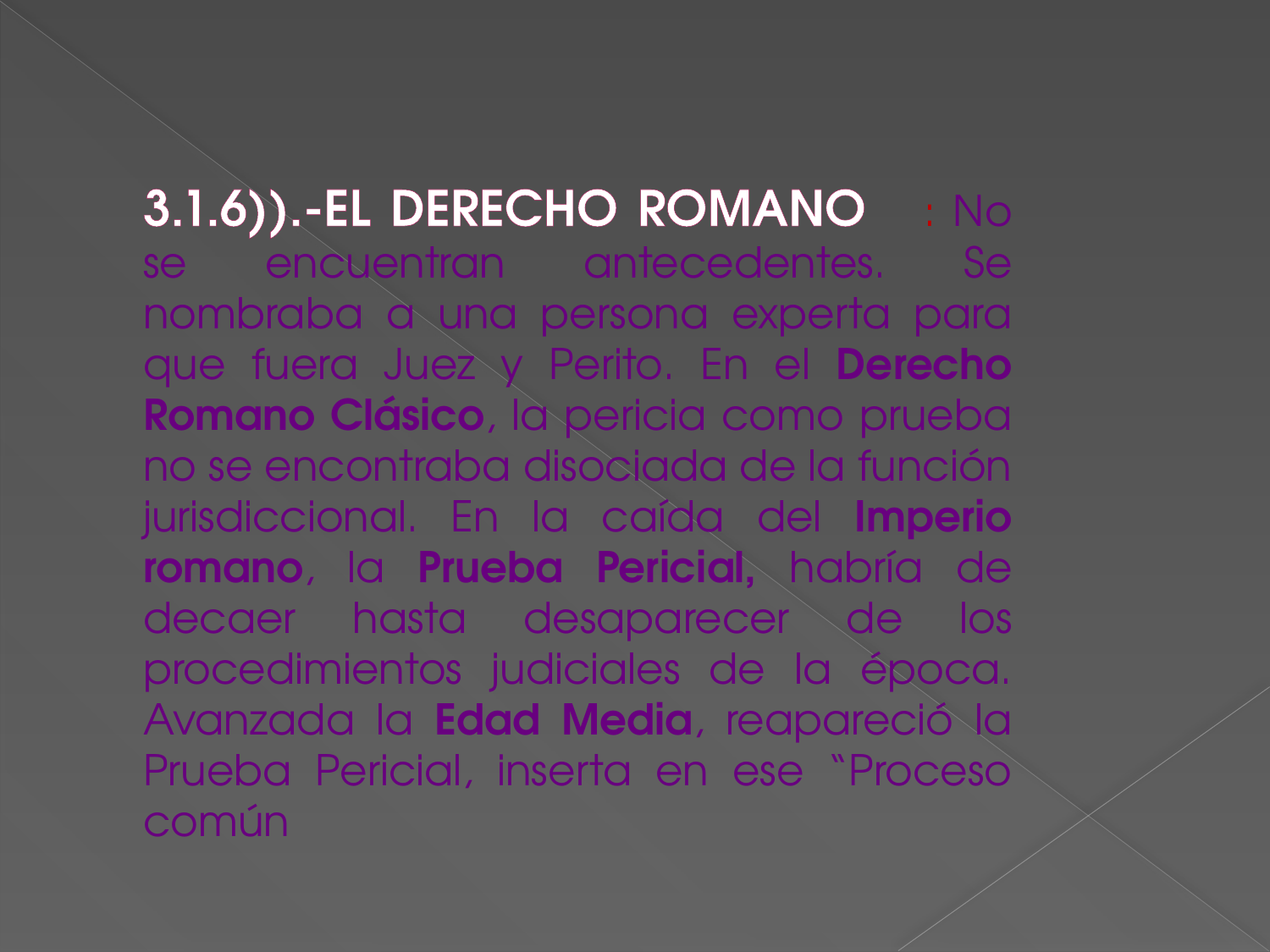

# 3.1.6)).-EL DERECHO ROMANO   : No se encuentran antecedentes. Se nombraba a una persona experta para que fuera Juez y Perito. En el Derecho Romano Clásico, la pericia como prueba no se encontraba disociada de la función jurisdiccional. En la caída del Imperio romano, la Prueba Pericial, habría de decaer hasta desaparecer de los procedimientos judiciales de la época. Avanzada la Edad Media, reapareció la Prueba Pericial, inserta en ese “Proceso común